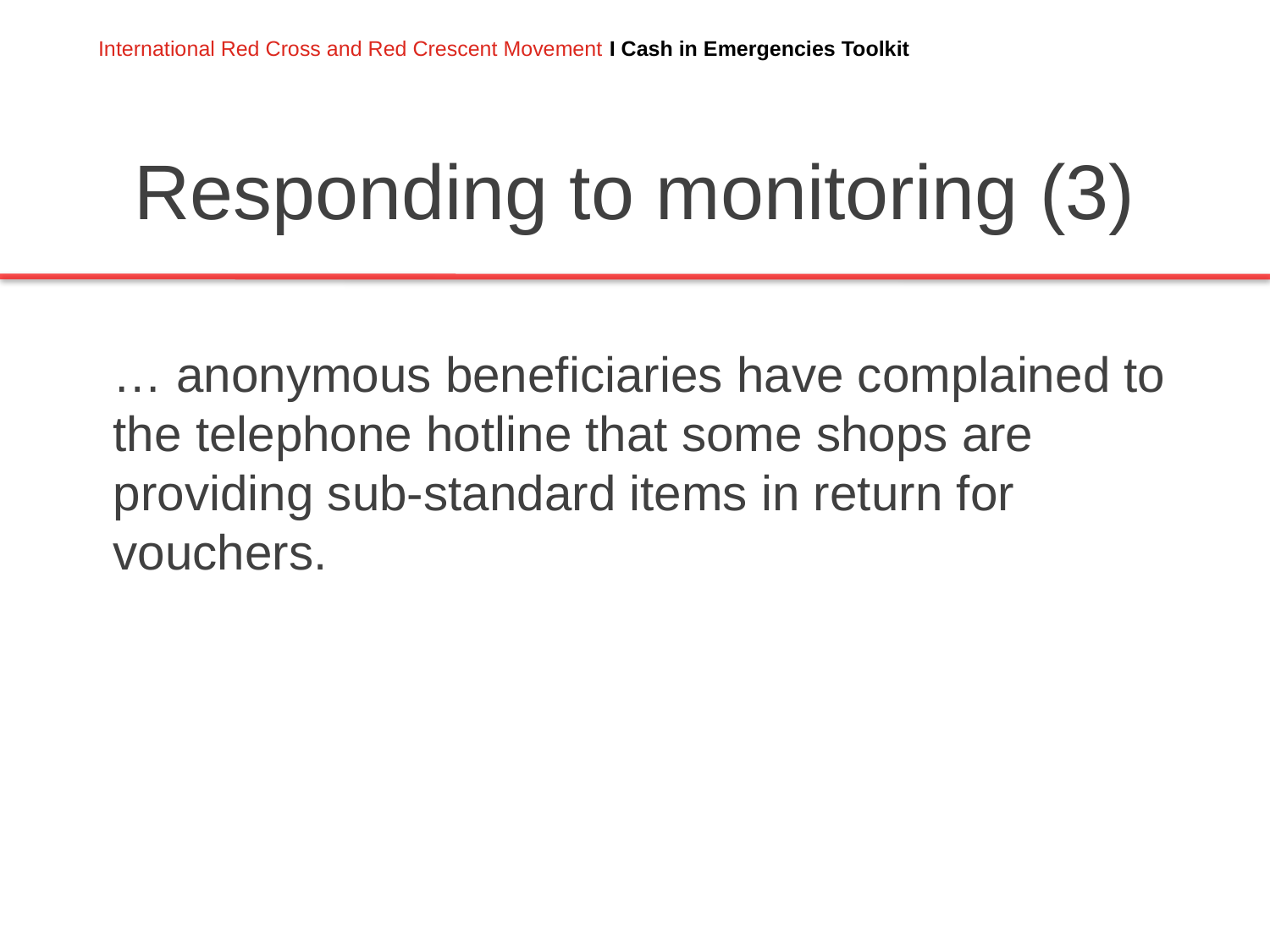

# Responding to monitoring (3)
	… anonymous beneficiaries have complained to the telephone hotline that some shops are providing sub-standard items in return for vouchers.